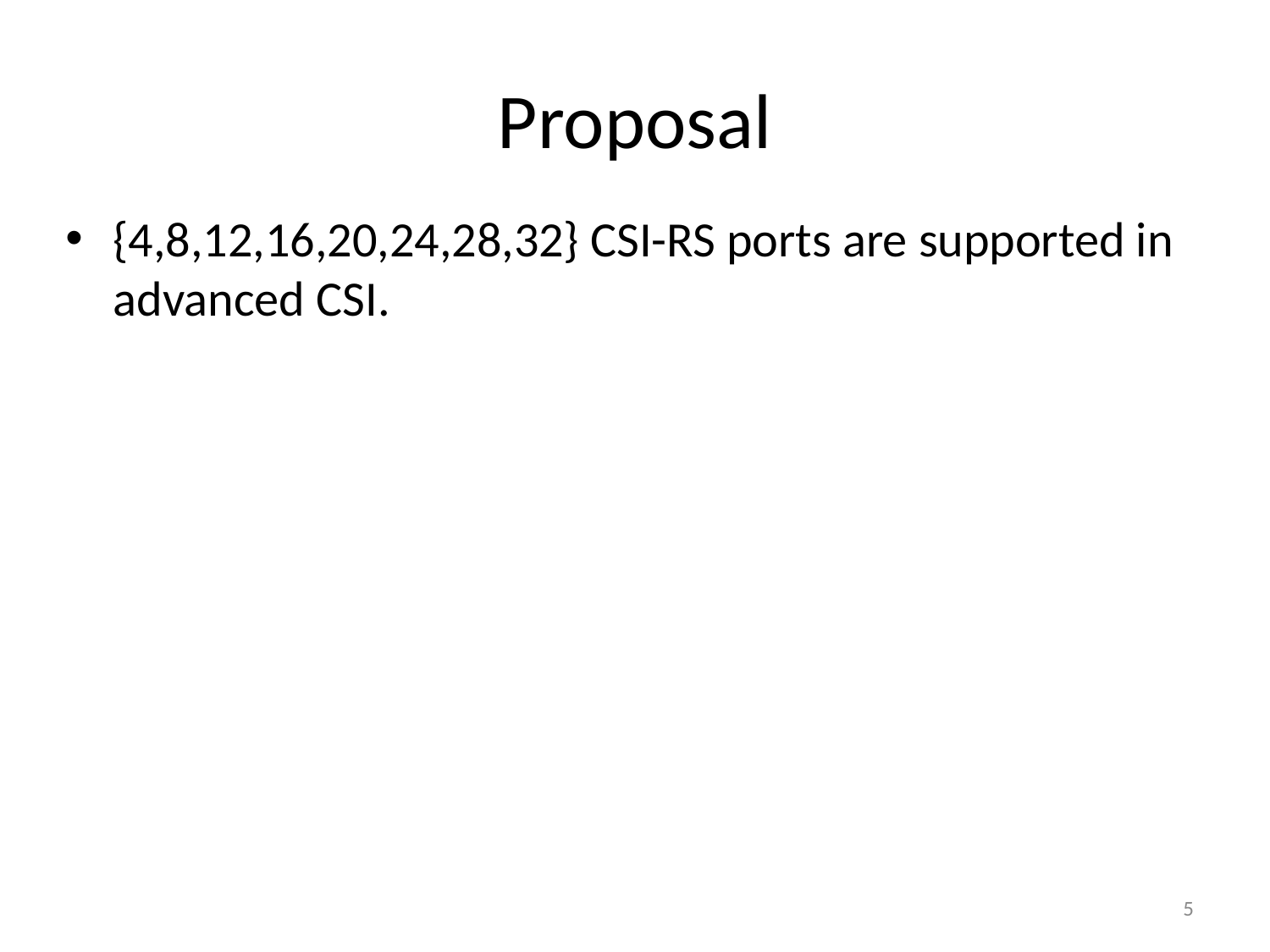

# Proposal
{4,8,12,16,20,24,28,32} CSI-RS ports are supported in advanced CSI.

5